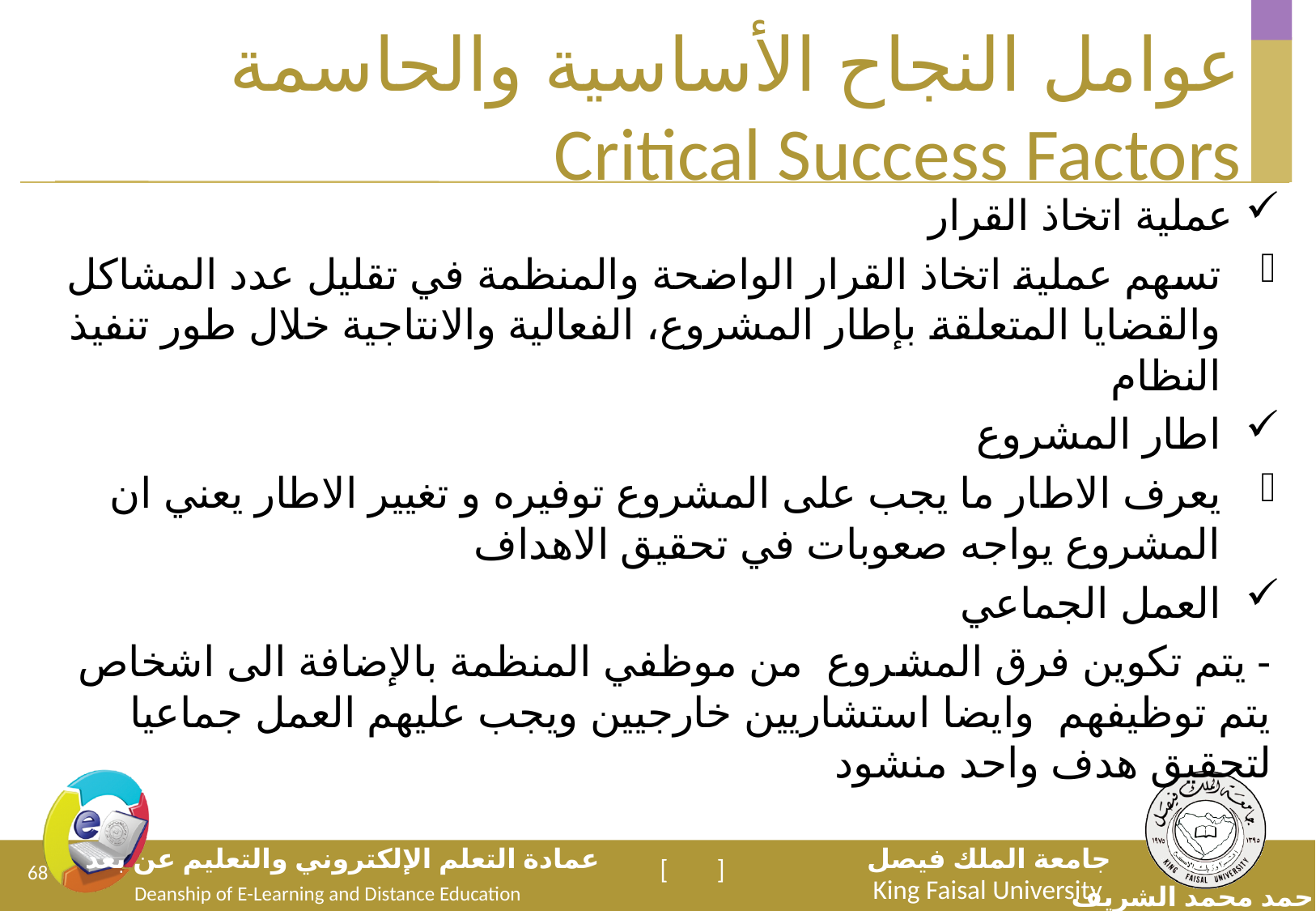

# عوامل النجاح الأساسية والحاسمة  Critical Success Factors
عملية اتخاذ القرار
تسهم عملية اتخاذ القرار الواضحة والمنظمة في تقليل عدد المشاكل والقضايا المتعلقة بإطار المشروع، الفعالية والانتاجية خلال طور تنفيذ النظام
اطار المشروع
يعرف الاطار ما يجب على المشروع توفيره و تغيير الاطار يعني ان المشروع يواجه صعوبات في تحقيق الاهداف
العمل الجماعي
- يتم تكوين فرق المشروع  من موظفي المنظمة بالإضافة الى اشخاص يتم توظيفهم  وايضا استشاريين خارجيين ويجب عليهم العمل جماعيا لتحقيق هدف واحد منشود

68